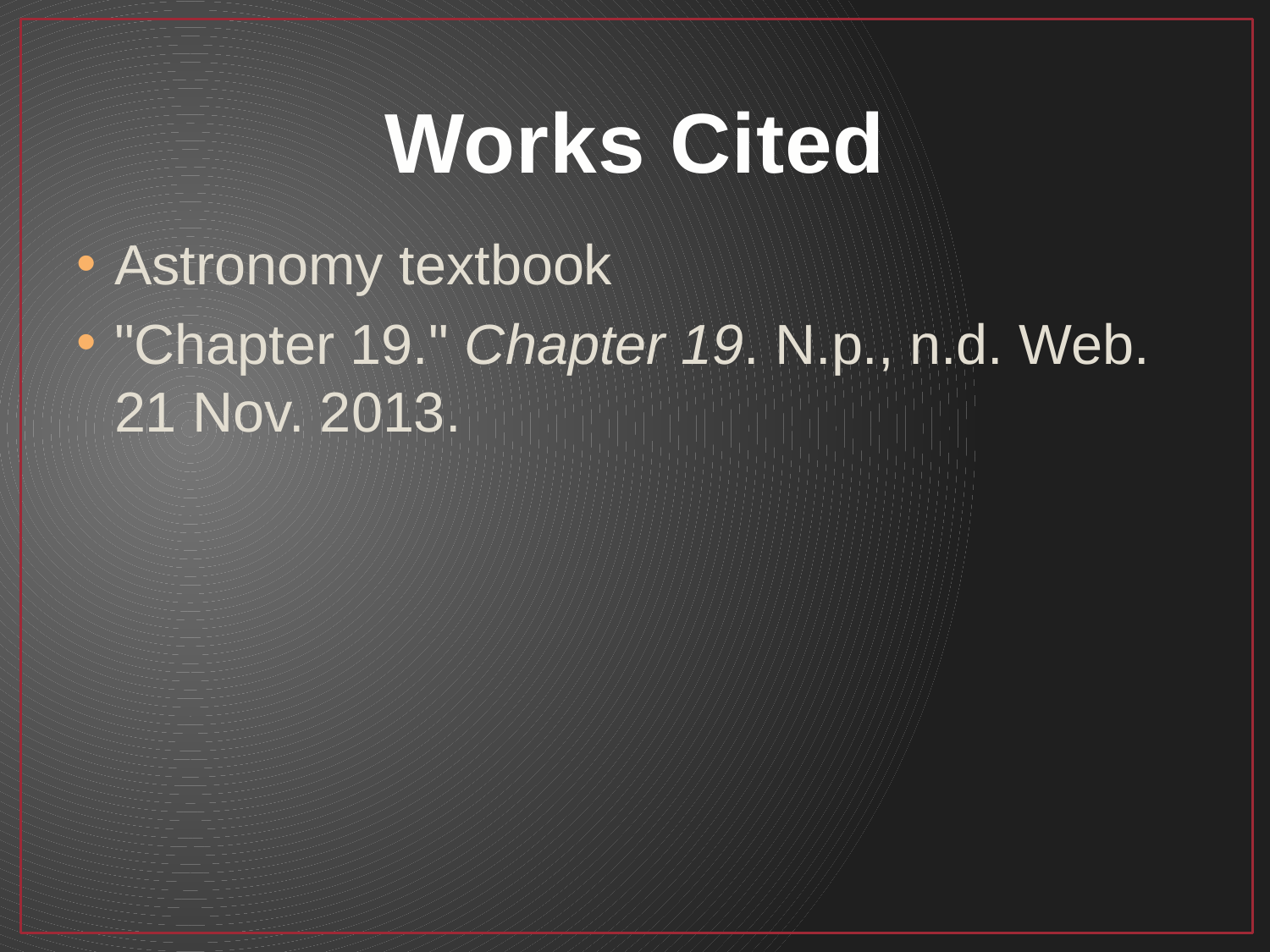

# Works Cited
Astronomy textbook
"Chapter 19." Chapter 19. N.p., n.d. Web. 21 Nov. 2013.